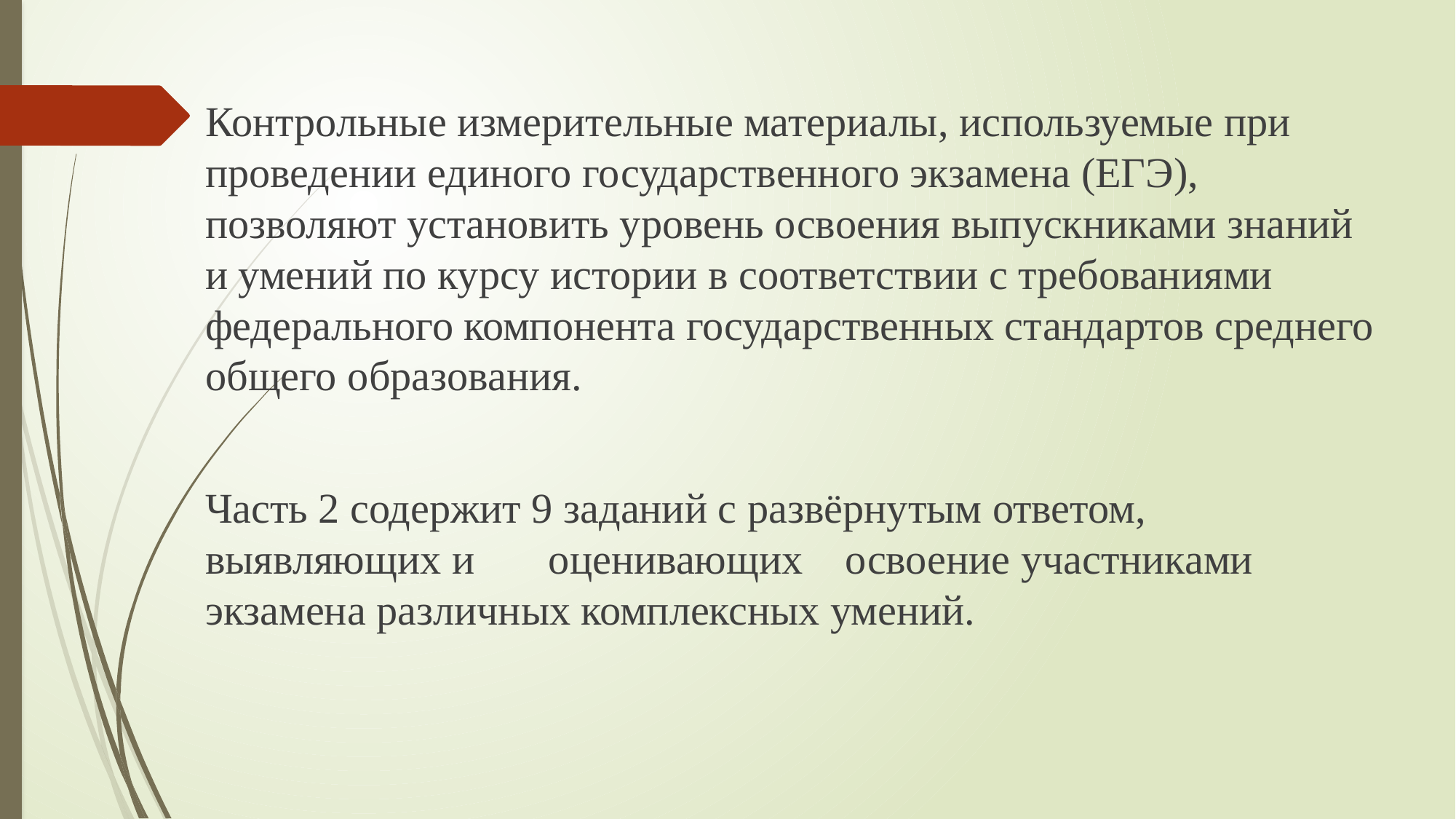

Контрольные измерительные материалы, используемые при проведении единого государственного экзамена (ЕГЭ), позволяют установить уровень освоения выпускниками знаний и умений по курсу истории в соответствии с требованиями федерального компонента государственных стандартов среднего общего образования.

Часть 2 содержит 9 заданий с развёрнутым ответом, выявляющих и       оценивающих    освоение участниками экзамена различных комплексных умений.